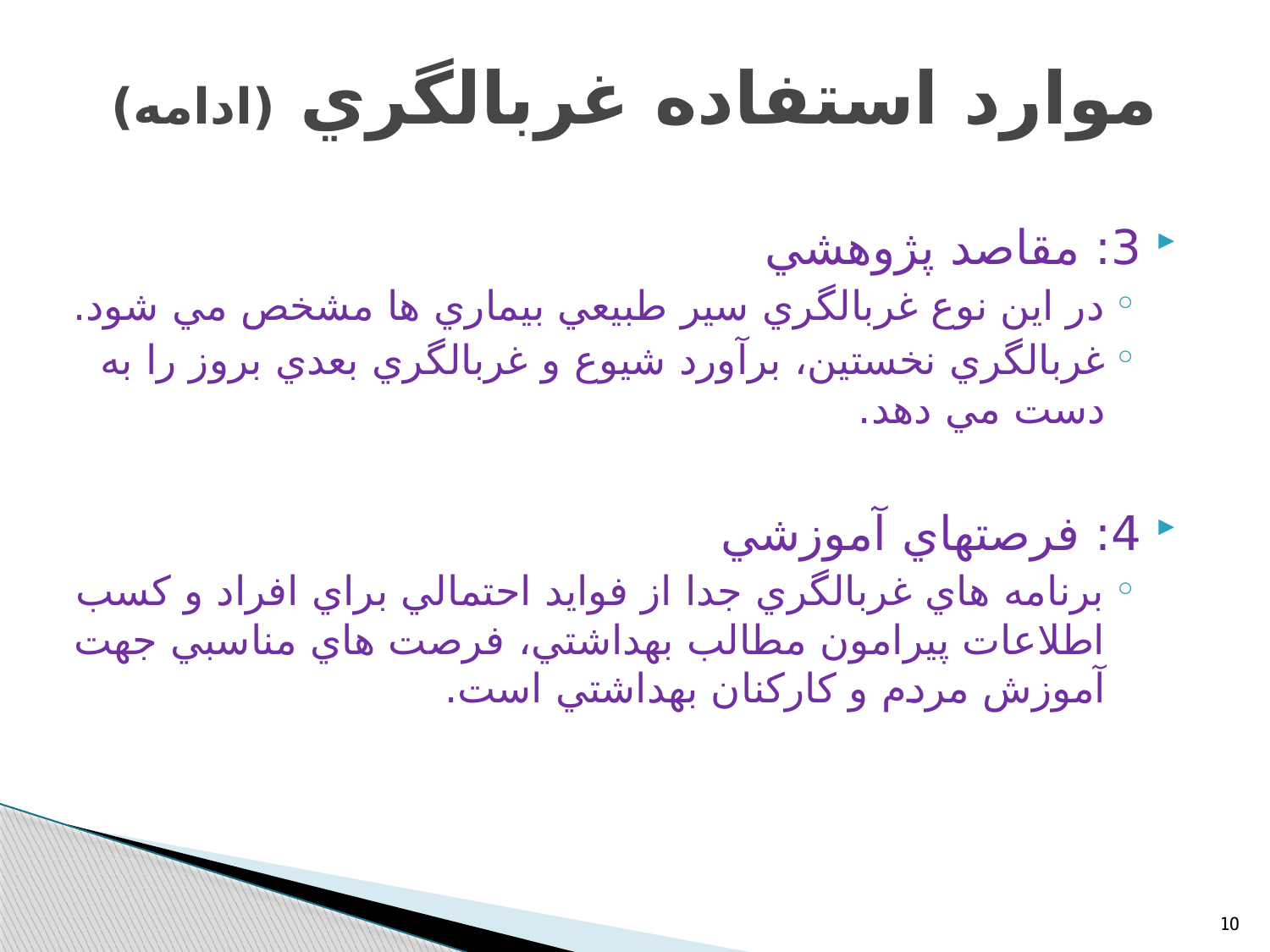

# موارد استفاده غربالگري (ادامه)

3: مقاصد پژوهشي
در اين نوع غربالگري سير طبيعي بيماري ها مشخص مي شود.
غربالگري نخستين، برآورد شیوع و غربالگري بعدي بروز را به دست مي دهد.

4: فرصتهاي آموزشي
برنامه هاي غربالگري جدا از فوايد احتمالي براي افراد و كسب اطلاعات پيرامون مطالب بهداشتي، فرصت هاي مناسبي جهت آموزش مردم و كاركنان بهداشتي است.
10